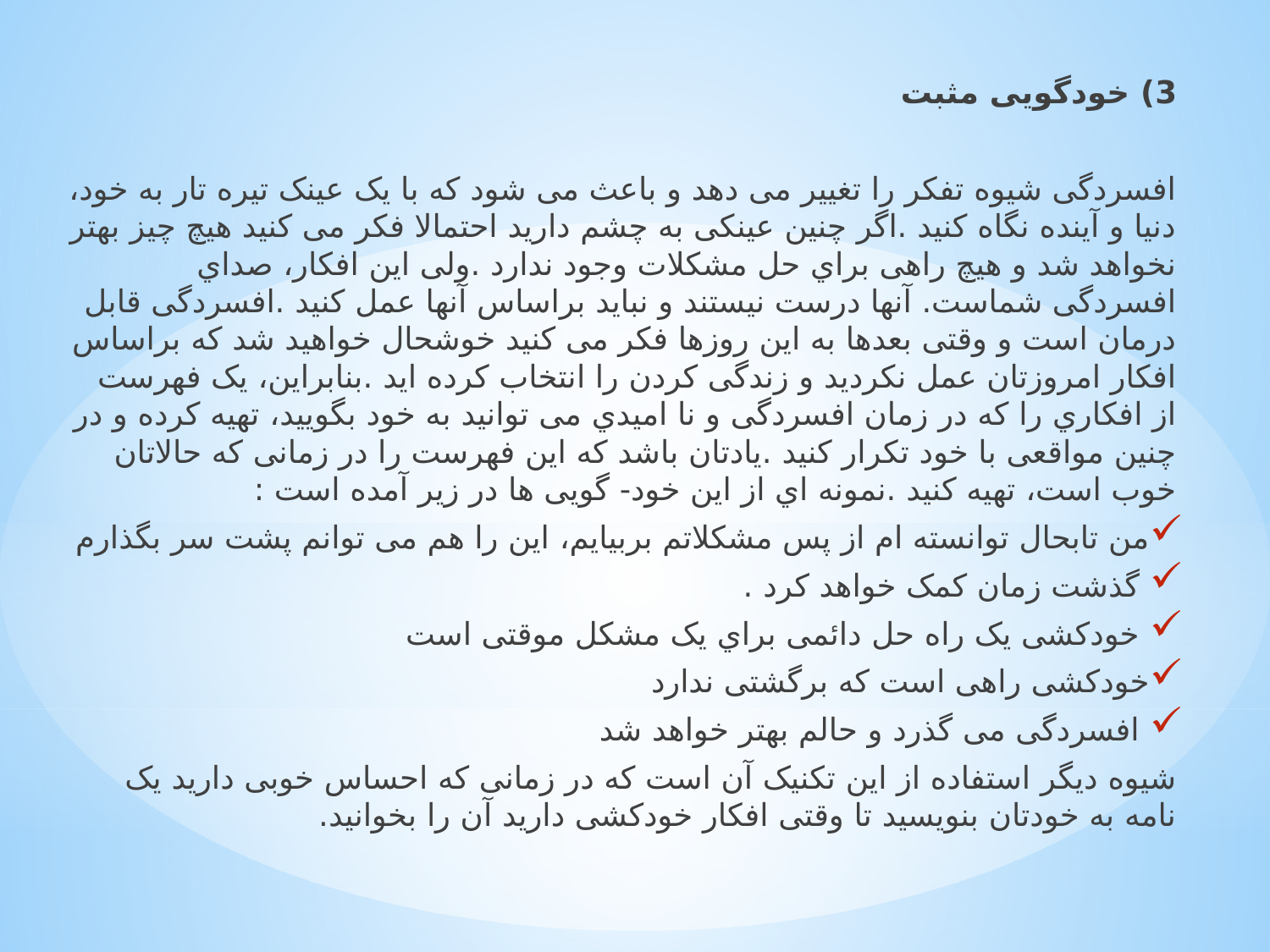

3) ﺧﻮدﮔﻮﯾﯽ ﻣﺜﺒﺖ

اﻓﺴﺮدﮔﯽ ﺷﯿﻮه ﺗﻔﮑﺮ را ﺗﻐﯿﯿﺮ ﻣﯽ دﻫﺪ و ﺑﺎﻋﺚ ﻣﯽ ﺷﻮد ﮐﻪ ﺑﺎ ﯾﮏ ﻋﯿﻨﮏ ﺗﯿﺮه ﺗﺎر ﺑﻪ ﺧﻮد، دﻧﯿﺎ و آﯾﻨﺪه ﻧﮕﺎه ﮐﻨﯿﺪ .اﮔﺮ ﭼﻨﯿﻦ ﻋﯿﻨﮑﯽ ﺑﻪ ﭼﺸﻢ دارﯾﺪ اﺣﺘﻤﺎﻻ ﻓﮑﺮ ﻣﯽ ﮐﻨﯿﺪ ﻫﯿﭻ ﭼﯿﺰ ﺑﻬﺘﺮ ﻧﺨﻮاﻫﺪ ﺷﺪ و ﻫﯿﭻ راﻫﯽ ﺑﺮاي ﺣﻞ ﻣﺸﮑﻼت وﺟﻮد ﻧﺪارد .وﻟﯽ اﯾﻦ اﻓﮑﺎر، ﺻﺪاي اﻓﺴﺮدﮔﯽ ﺷﻤﺎﺳﺖ. آﻧﻬﺎ درﺳﺖ ﻧﯿﺴﺘﻨﺪ و ﻧﺒﺎﯾﺪ ﺑﺮاﺳﺎس آﻧﻬﺎ ﻋﻤﻞ ﮐﻨﯿﺪ .اﻓﺴﺮدﮔﯽ ﻗﺎﺑﻞ درﻣﺎن اﺳﺖ و وﻗﺘﯽ ﺑﻌﺪﻫﺎ ﺑﻪ اﯾﻦ روزﻫﺎ ﻓﮑﺮ ﻣﯽ ﮐﻨﯿﺪ ﺧﻮﺷﺤﺎل ﺧﻮاﻫﯿﺪ ﺷﺪ ﮐﻪ ﺑﺮاﺳﺎس اﻓﮑﺎر اﻣﺮوزﺗﺎن ﻋﻤﻞ ﻧﮑﺮدﯾﺪ و زﻧﺪﮔﯽ ﮐﺮدن را اﻧﺘﺨﺎب ﮐﺮده اﯾﺪ .بنابراین، ﯾﮏ ﻓﻬﺮﺳﺖ از اﻓﮑﺎري را ﮐﻪ در زﻣﺎن اﻓﺴﺮدﮔﯽ و ﻧﺎ اﻣﯿﺪي ﻣﯽ ﺗﻮاﻧﯿﺪ ﺑﻪ ﺧﻮد ﺑﮕﻮﯾﯿﺪ، ﺗﻬﯿﻪ ﮐﺮده و در ﭼﻨﯿﻦ ﻣﻮاﻗﻌﯽ ﺑﺎ ﺧﻮد ﺗﮑﺮار ﮐﻨﯿﺪ .ﯾﺎدﺗﺎن ﺑﺎﺷﺪ ﮐﻪ اﯾﻦ ﻓﻬﺮﺳﺖ را در زﻣﺎﻧﯽ ﮐﻪ ﺣﺎﻻﺗﺎن ﺧﻮب اﺳﺖ، ﺗﻬﯿﻪ ﮐﻨﯿﺪ .ﻧﻤﻮﻧﻪ اي از اﯾﻦ ﺧﻮد- ﮔﻮﯾﯽ ﻫﺎ در زﯾﺮ آﻣﺪه اﺳﺖ :
ﻣﻦ ﺗﺎﺑﺤﺎل ﺗﻮاﻧﺴﺘﻪ ام از ﭘﺲ ﻣﺸﮑﻼﺗﻢ ﺑﺮﺑﯿﺎﯾﻢ، اﯾﻦ را ﻫﻢ ﻣﯽ ﺗﻮاﻧﻢ ﭘﺸﺖ ﺳﺮ ﺑﮕﺬارم
 ﮔﺬﺷﺖ زﻣﺎن ﮐﻤﮏ ﺧﻮاﻫﺪ ﮐﺮد .
 ﺧﻮدﮐﺸﯽ ﯾﮏ راه ﺣﻞ داﺋﻤﯽ ﺑﺮاي ﯾﮏ ﻣﺸﮑﻞ ﻣﻮﻗﺘﯽ اﺳﺖ
ﺧﻮدﮐﺸﯽ راﻫﯽ اﺳﺖ ﮐﻪ ﺑﺮﮔﺸﺘﯽ ﻧﺪارد
 اﻓﺴﺮدﮔﯽ ﻣﯽ ﮔﺬرد و ﺣﺎﻟﻢ ﺑﻬﺘﺮ ﺧﻮاﻫﺪ ﺷﺪ
ﺷﯿﻮه دﯾﮕﺮ اﺳﺘﻔﺎده از اﯾﻦ ﺗﮑﻨﯿﮏ آن اﺳﺖ ﮐﻪ در زﻣﺎﻧﯽ ﮐﻪ اﺣﺴﺎس ﺧﻮﺑﯽ دارﯾﺪ ﯾﮏ ﻧﺎﻣﻪ ﺑﻪ ﺧﻮدﺗﺎن ﺑﻨﻮﯾﺴﯿﺪ ﺗﺎ وﻗﺘﯽ اﻓﮑﺎر ﺧﻮدﮐﺸﯽ دارﯾﺪ آن را ﺑﺨﻮاﻧﯿﺪ.